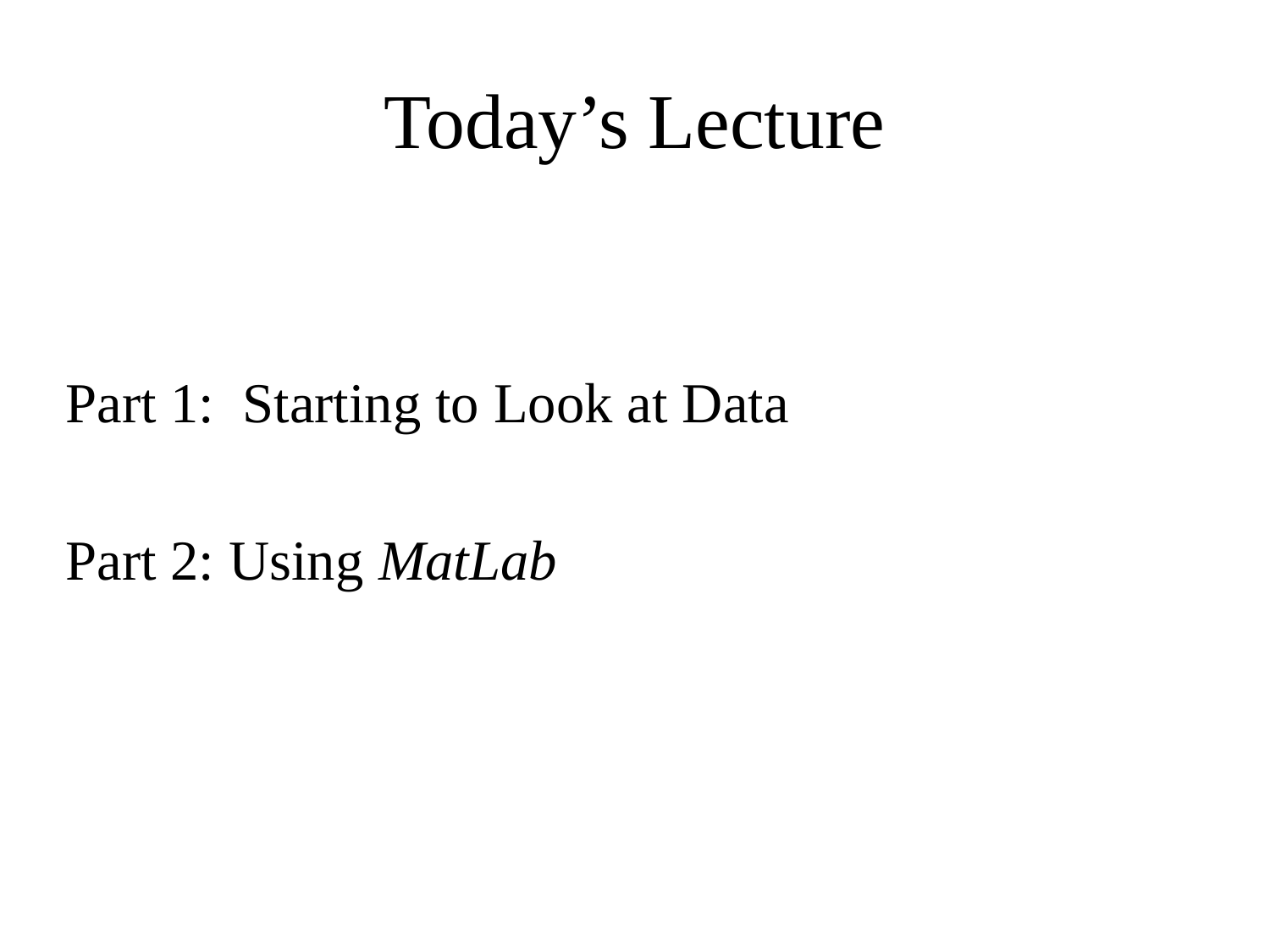

# Today’s Lecture
Part 1:  Starting to Look at Data

Part 2: Using MatLab